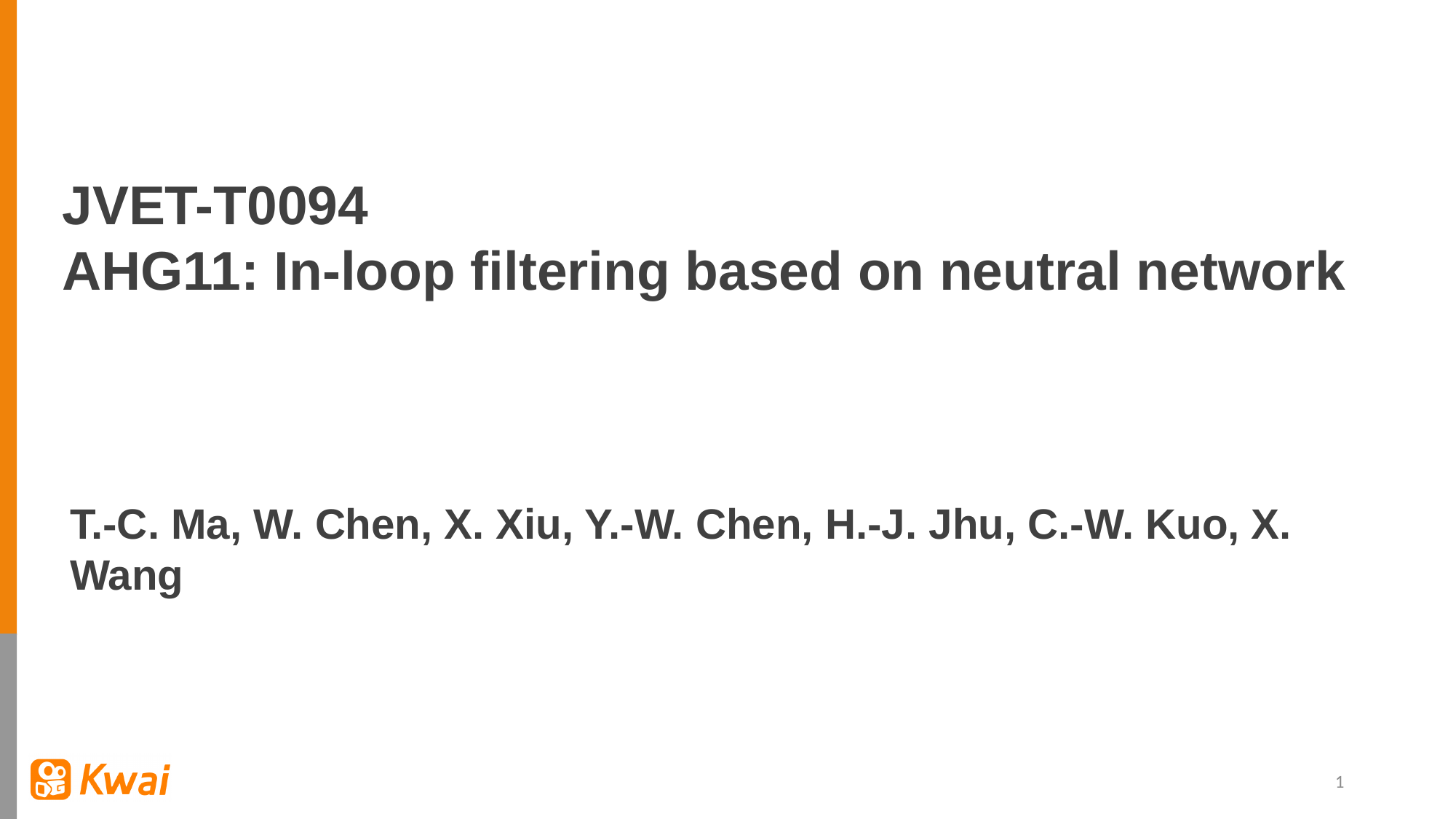

JVET-T0094
AHG11: In-loop filtering based on neutral network

T.-C. Ma, W. Chen, X. Xiu, Y.-W. Chen, H.-J. Jhu, C.-W. Kuo, X. Wang
1